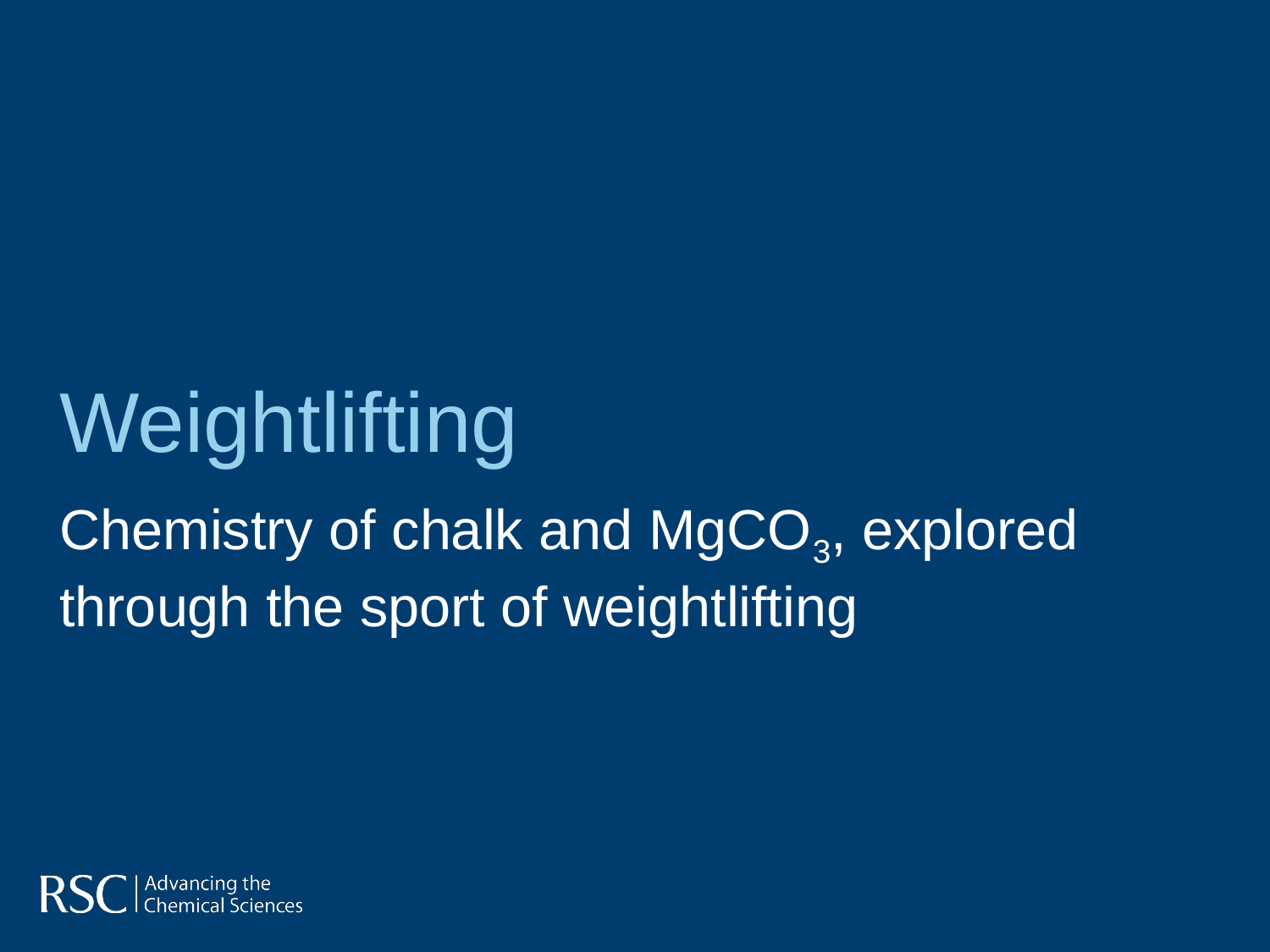

Weightlifting
Chemistry of chalk and MgCO3, explored through the sport of weightlifting